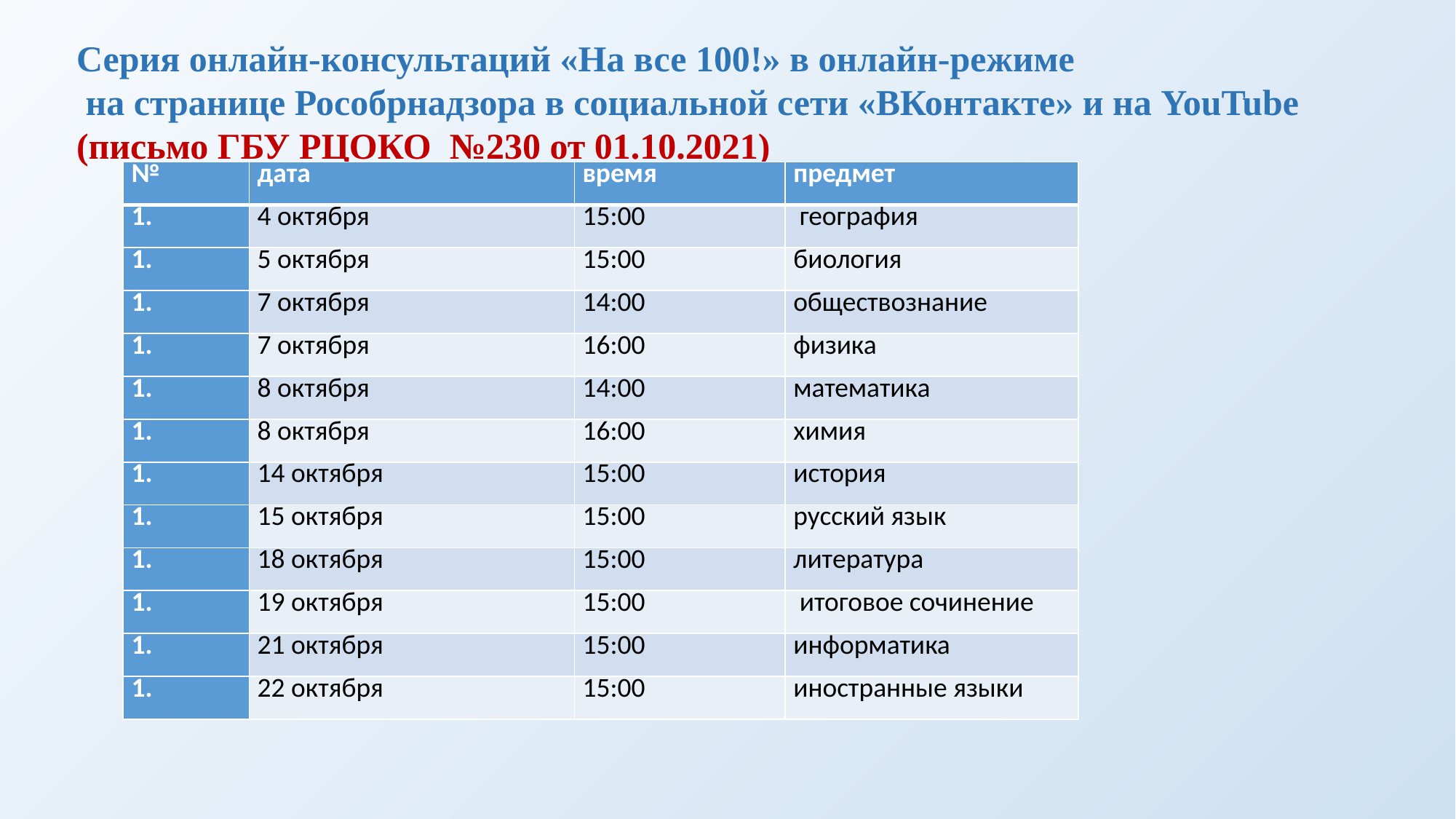

Серия онлайн-консультаций «На все 100!» в онлайн-режиме
 на странице Рособрнадзора в социальной сети «ВКонтакте» и на YouTube
(письмо ГБУ РЦОКО  №230 от 01.10.2021)
| № | дата | время | предмет |
| --- | --- | --- | --- |
|  | 4 октября | 15:00 | география |
|  | 5 октября | 15:00 | биология |
|  | 7 октября | 14:00 | обществознание |
|  | 7 октября | 16:00 | физика |
|  | 8 октября | 14:00 | математика |
|  | 8 октября | 16:00 | химия |
|  | 14 октября | 15:00 | история |
|  | 15 октября | 15:00 | русский язык |
|  | 18 октября | 15:00 | литература |
|  | 19 октября | 15:00 | итоговое сочинение |
|  | 21 октября | 15:00 | информатика |
|  | 22 октября | 15:00 | иностранные языки |